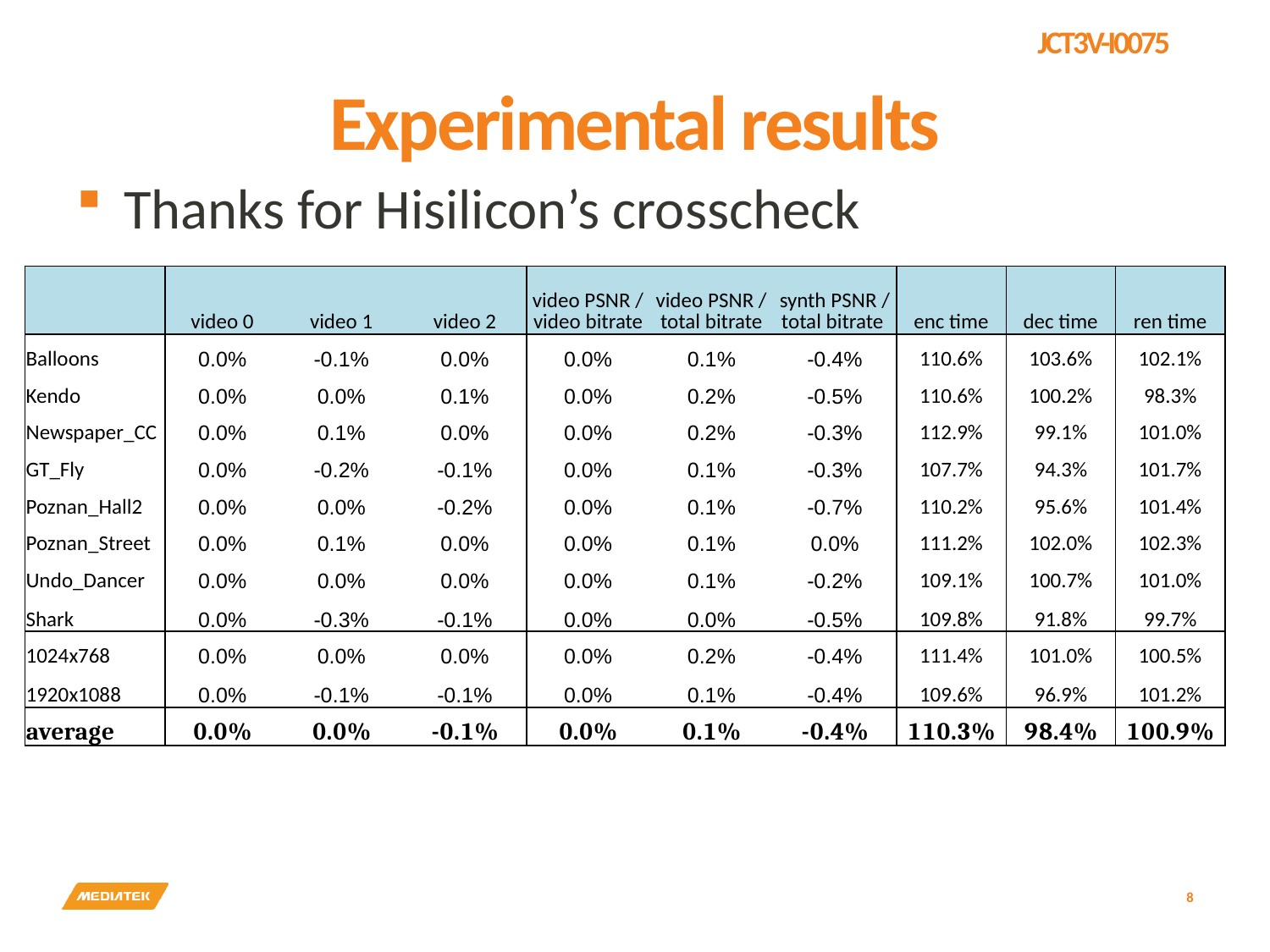

# Experimental results
Thanks for Hisilicon’s crosscheck

|  | video 0 | video 1 | video 2 | video PSNR / video bitrate | video PSNR / total bitrate | synth PSNR / total bitrate | enc time | dec time | ren time |
| --- | --- | --- | --- | --- | --- | --- | --- | --- | --- |
| Balloons | 0.0% | -0.1% | 0.0% | 0.0% | 0.1% | -0.4% | 110.6% | 103.6% | 102.1% |
| Kendo | 0.0% | 0.0% | 0.1% | 0.0% | 0.2% | -0.5% | 110.6% | 100.2% | 98.3% |
| Newspaper\_CC | 0.0% | 0.1% | 0.0% | 0.0% | 0.2% | -0.3% | 112.9% | 99.1% | 101.0% |
| GT\_Fly | 0.0% | -0.2% | -0.1% | 0.0% | 0.1% | -0.3% | 107.7% | 94.3% | 101.7% |
| Poznan\_Hall2 | 0.0% | 0.0% | -0.2% | 0.0% | 0.1% | -0.7% | 110.2% | 95.6% | 101.4% |
| Poznan\_Street | 0.0% | 0.1% | 0.0% | 0.0% | 0.1% | 0.0% | 111.2% | 102.0% | 102.3% |
| Undo\_Dancer | 0.0% | 0.0% | 0.0% | 0.0% | 0.1% | -0.2% | 109.1% | 100.7% | 101.0% |
| Shark | 0.0% | -0.3% | -0.1% | 0.0% | 0.0% | -0.5% | 109.8% | 91.8% | 99.7% |
| 1024x768 | 0.0% | 0.0% | 0.0% | 0.0% | 0.2% | -0.4% | 111.4% | 101.0% | 100.5% |
| 1920x1088 | 0.0% | -0.1% | -0.1% | 0.0% | 0.1% | -0.4% | 109.6% | 96.9% | 101.2% |
| average | 0.0% | 0.0% | -0.1% | 0.0% | 0.1% | -0.4% | 110.3% | 98.4% | 100.9% |
8